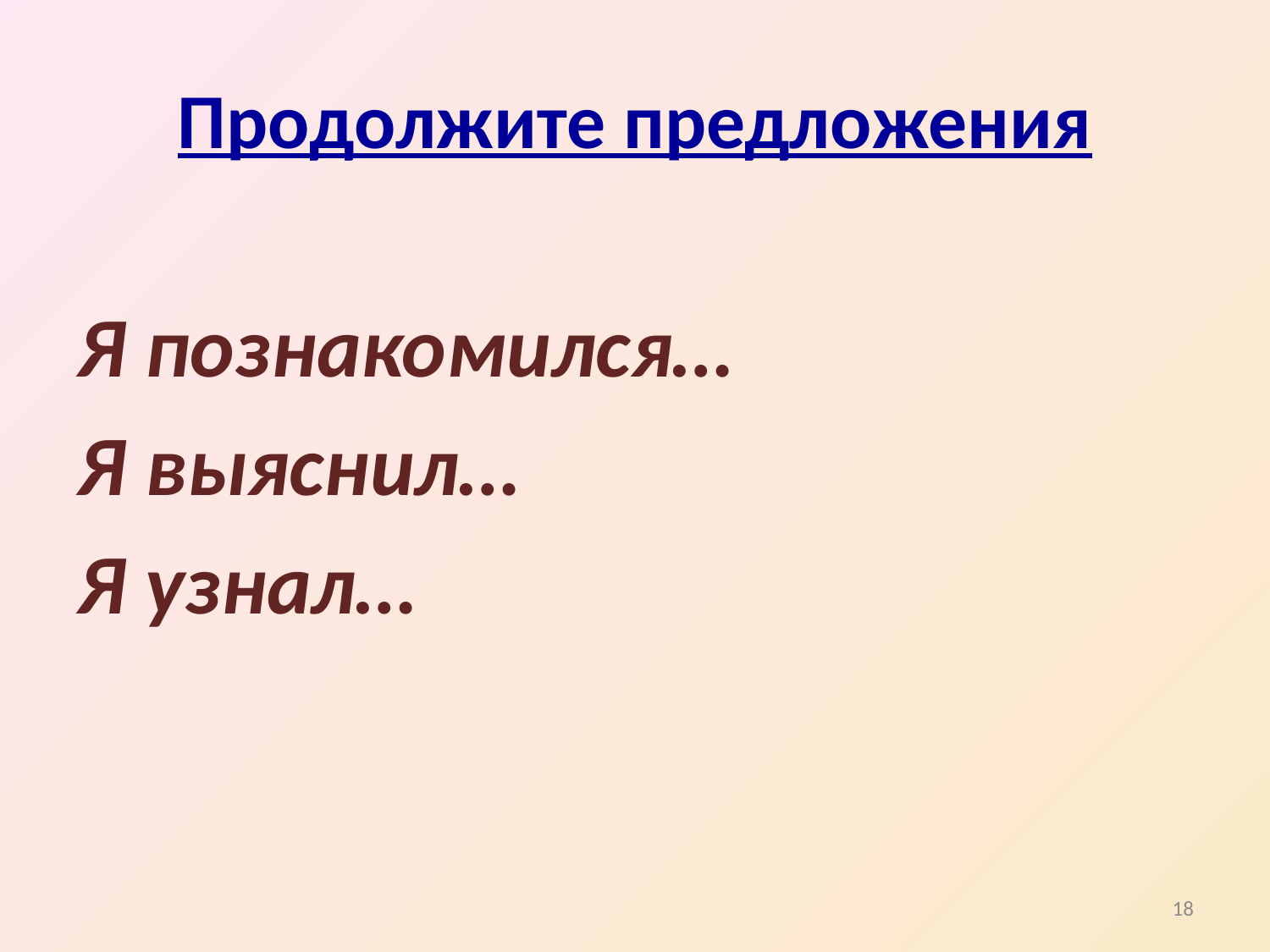

# Продолжите предложения
Я познакомился…
Я выяснил…
Я узнал…

18